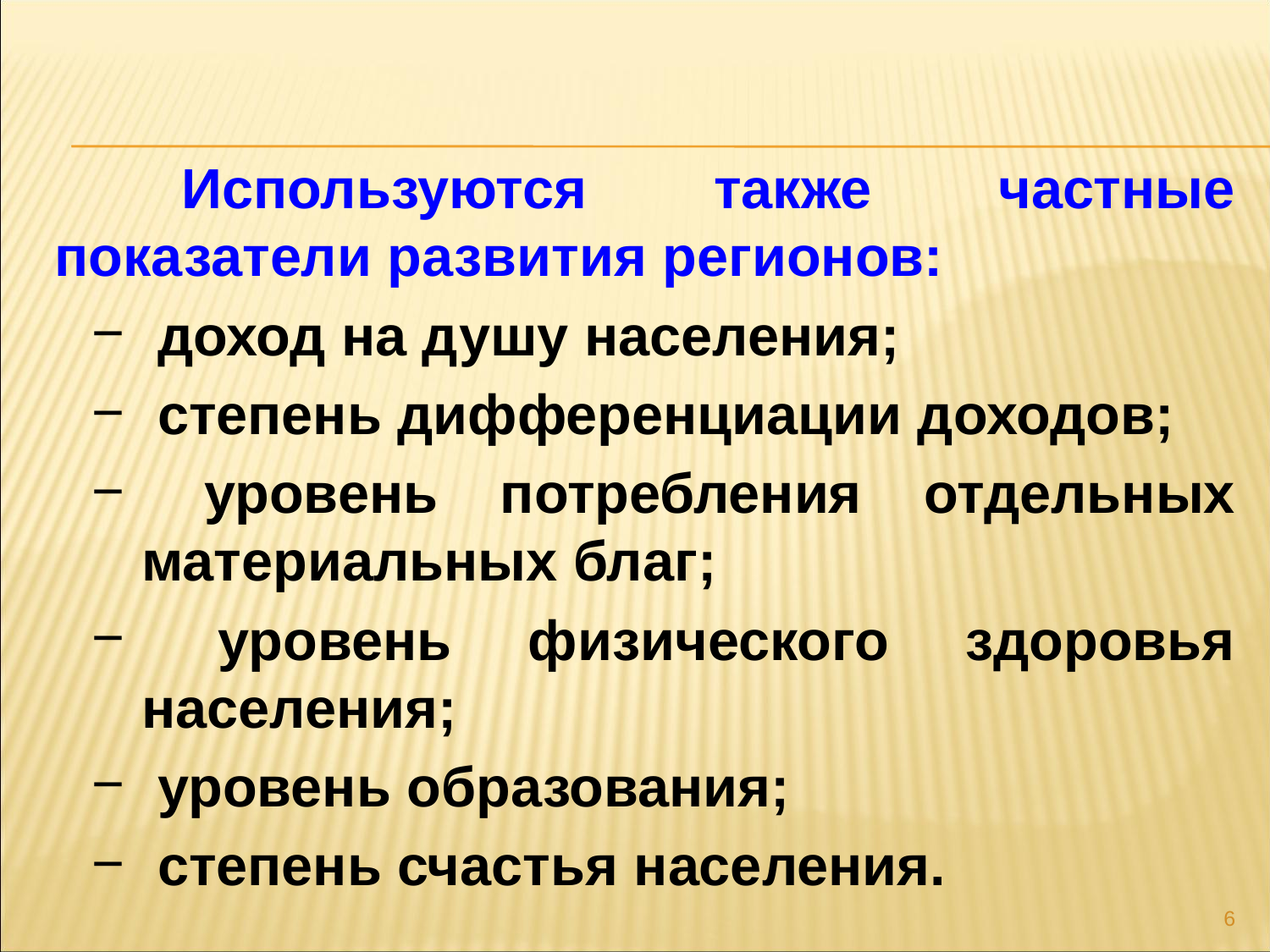

Используются также частные показатели развития регионов:
 доход на душу населения;
 степень дифференциации доходов;
 уровень потребления отдельных материальных благ;
 уровень физического здоровья населения;
 уровень образования;
 степень счастья населения.
6